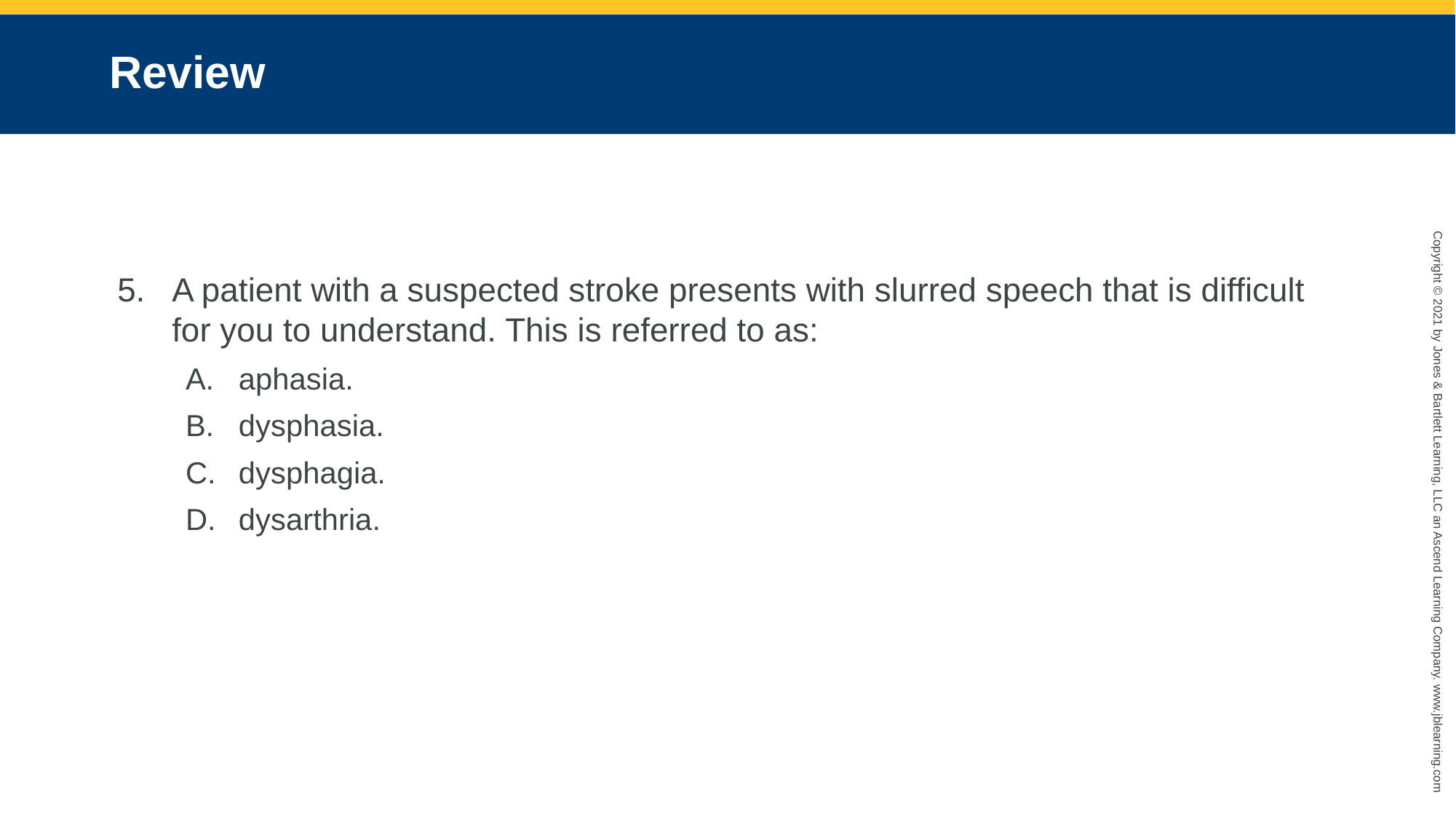

# Review
A patient with a suspected stroke presents with slurred speech that is difficult for you to understand. This is referred to as:
aphasia.
dysphasia.
dysphagia.
dysarthria.